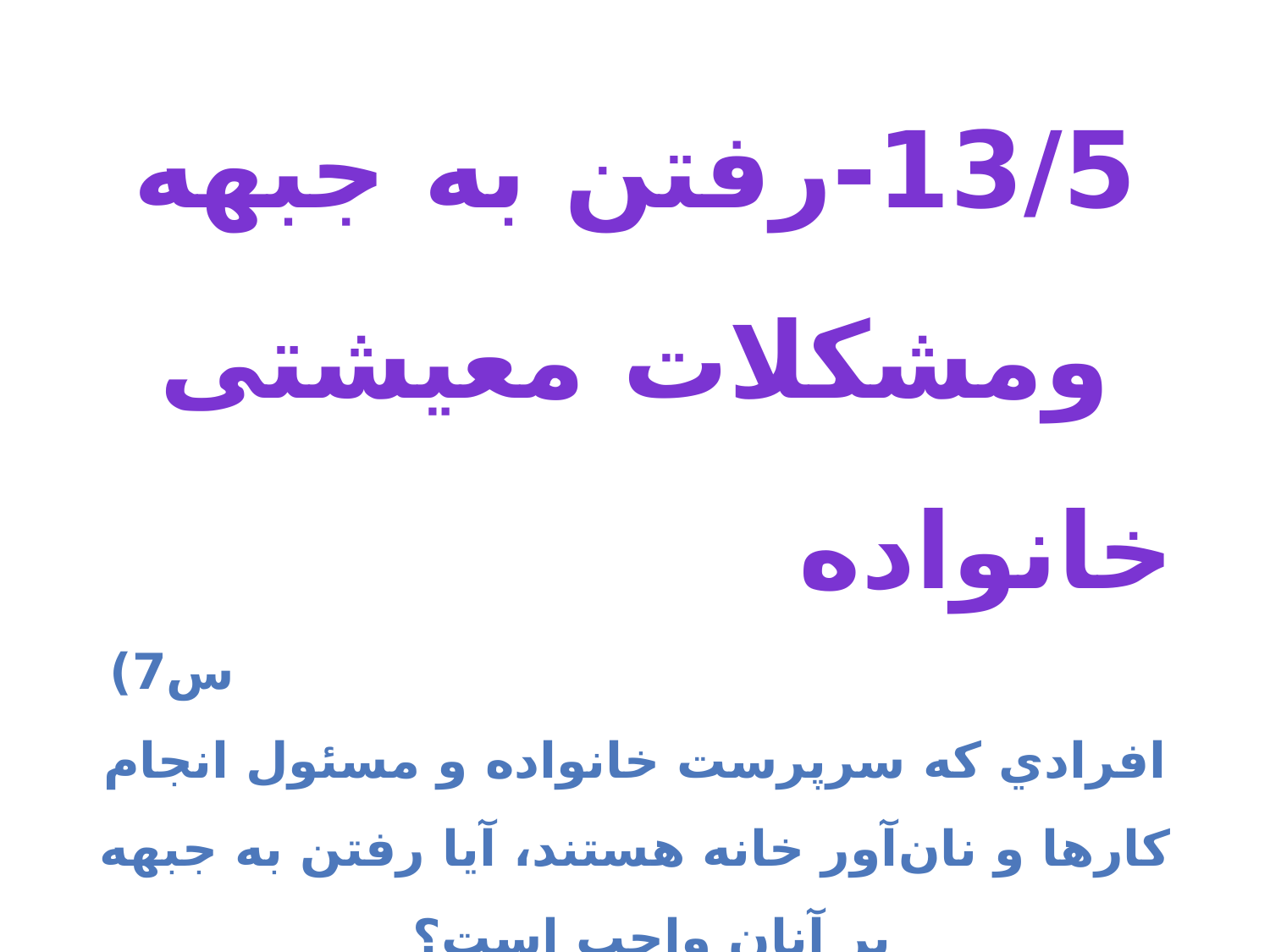

13/5-رفتن به جبهه ومشکلات معیشتی خانواده                                                                                                س7) افرادي كه سرپرست خانواده و مسئول انجام كارها و نان‌آور خانه هستند، آيا رفتن به جبهه بر آنان واجب است؟
ج) بستگي به نياز جبهه ها دارد و تشخيص آن با مسئولان است وبطورکلی تا موقعي كه جبهه نياز به نيرو دارد، براي كساني كه تمكن دارند از اسلام و مسلمين دفاع نمايند، واجب است شركت كنند.